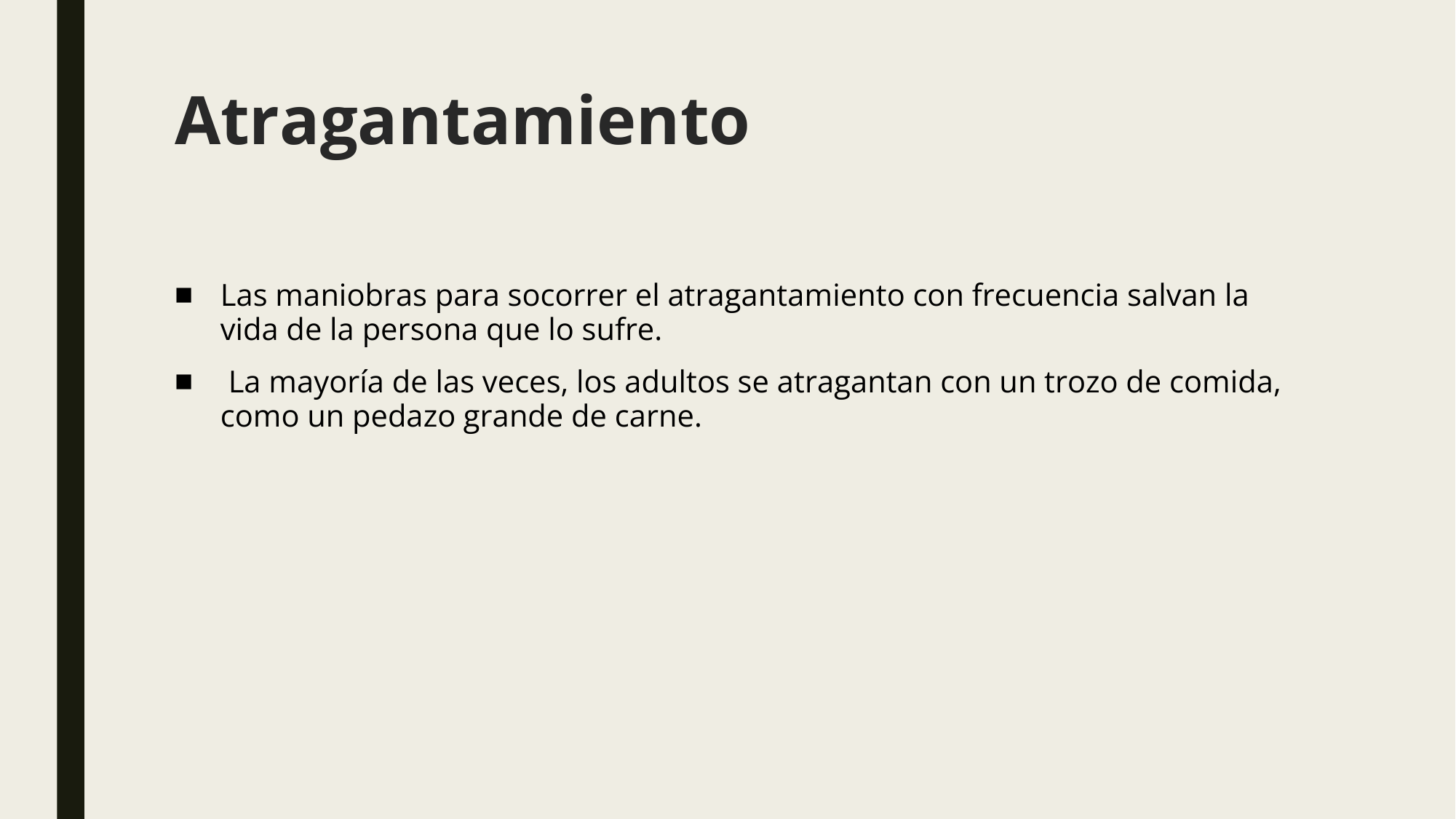

# Atragantamiento
Las maniobras para socorrer el atragantamiento con frecuencia salvan la vida de la persona que lo sufre.
 La mayoría de las veces, los adultos se atragantan con un trozo de comida, como un pedazo grande de carne.